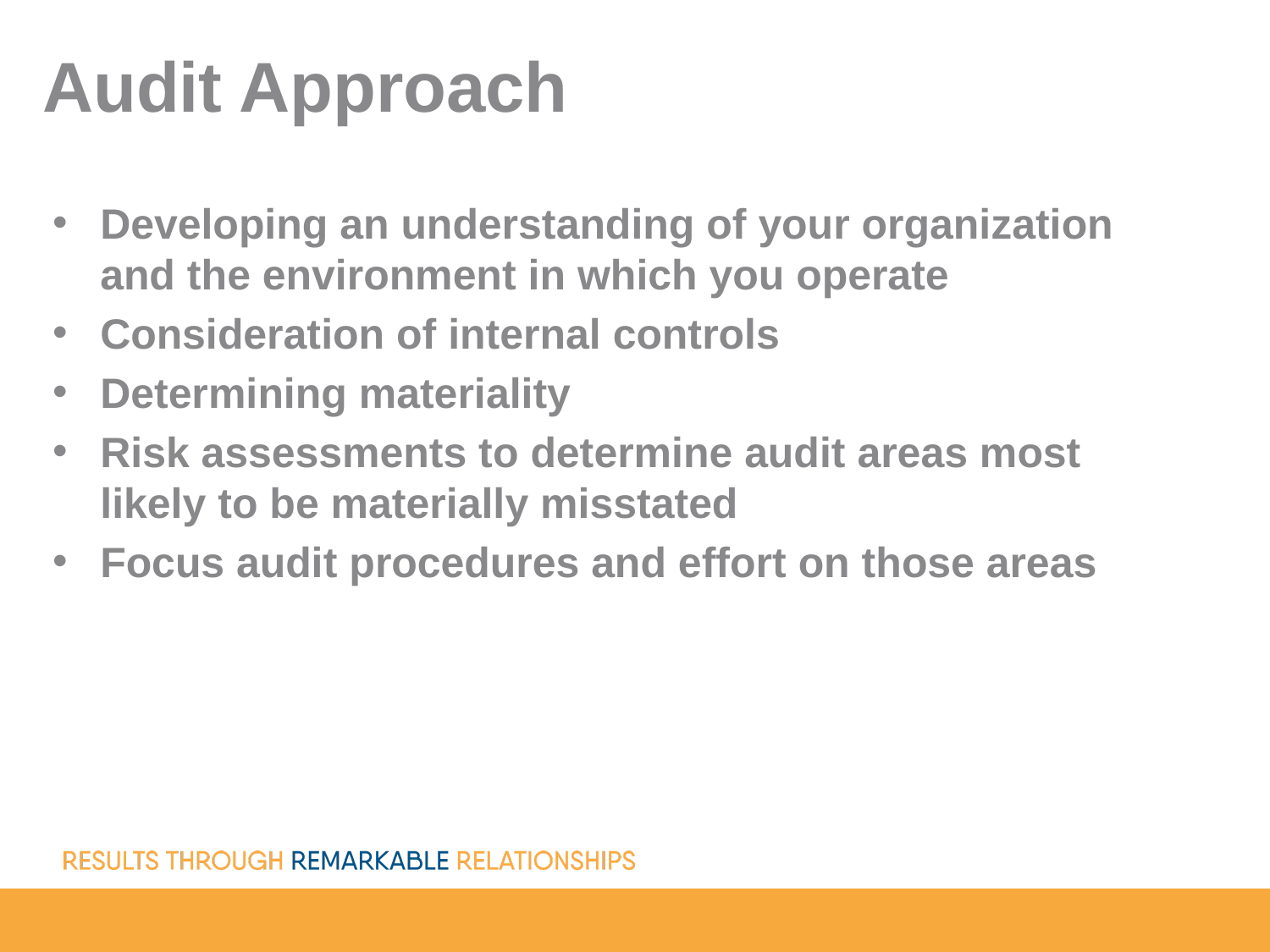

Audit Approach
Developing an understanding of your organization and the environment in which you operate
Consideration of internal controls
Determining materiality
Risk assessments to determine audit areas most likely to be materially misstated
Focus audit procedures and effort on those areas